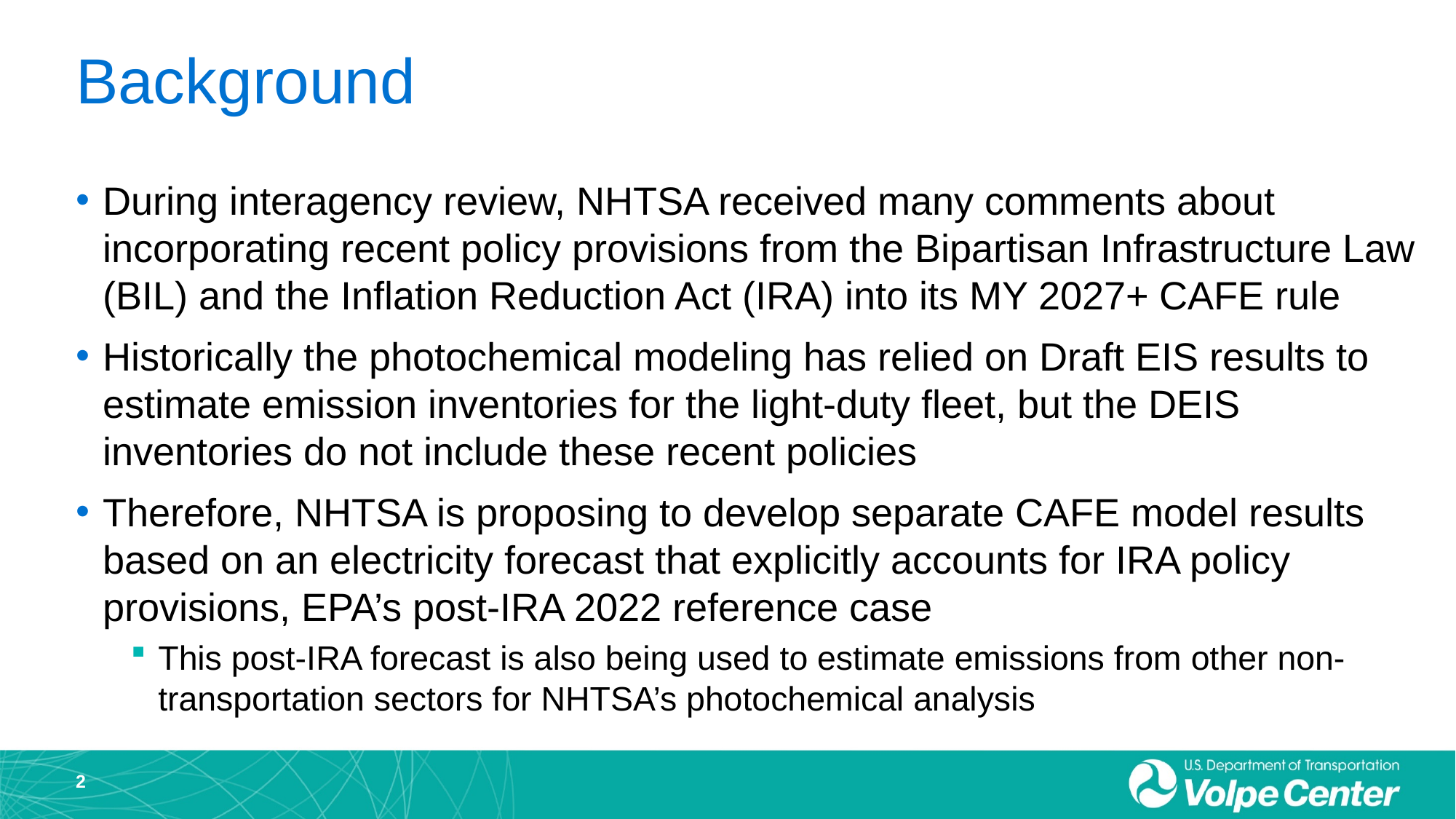

# Background
During interagency review, NHTSA received many comments about incorporating recent policy provisions from the Bipartisan Infrastructure Law (BIL) and the Inflation Reduction Act (IRA) into its MY 2027+ CAFE rule
Historically the photochemical modeling has relied on Draft EIS results to estimate emission inventories for the light-duty fleet, but the DEIS inventories do not include these recent policies
Therefore, NHTSA is proposing to develop separate CAFE model results based on an electricity forecast that explicitly accounts for IRA policy provisions, EPA’s post-IRA 2022 reference case
This post-IRA forecast is also being used to estimate emissions from other non-transportation sectors for NHTSA’s photochemical analysis

2